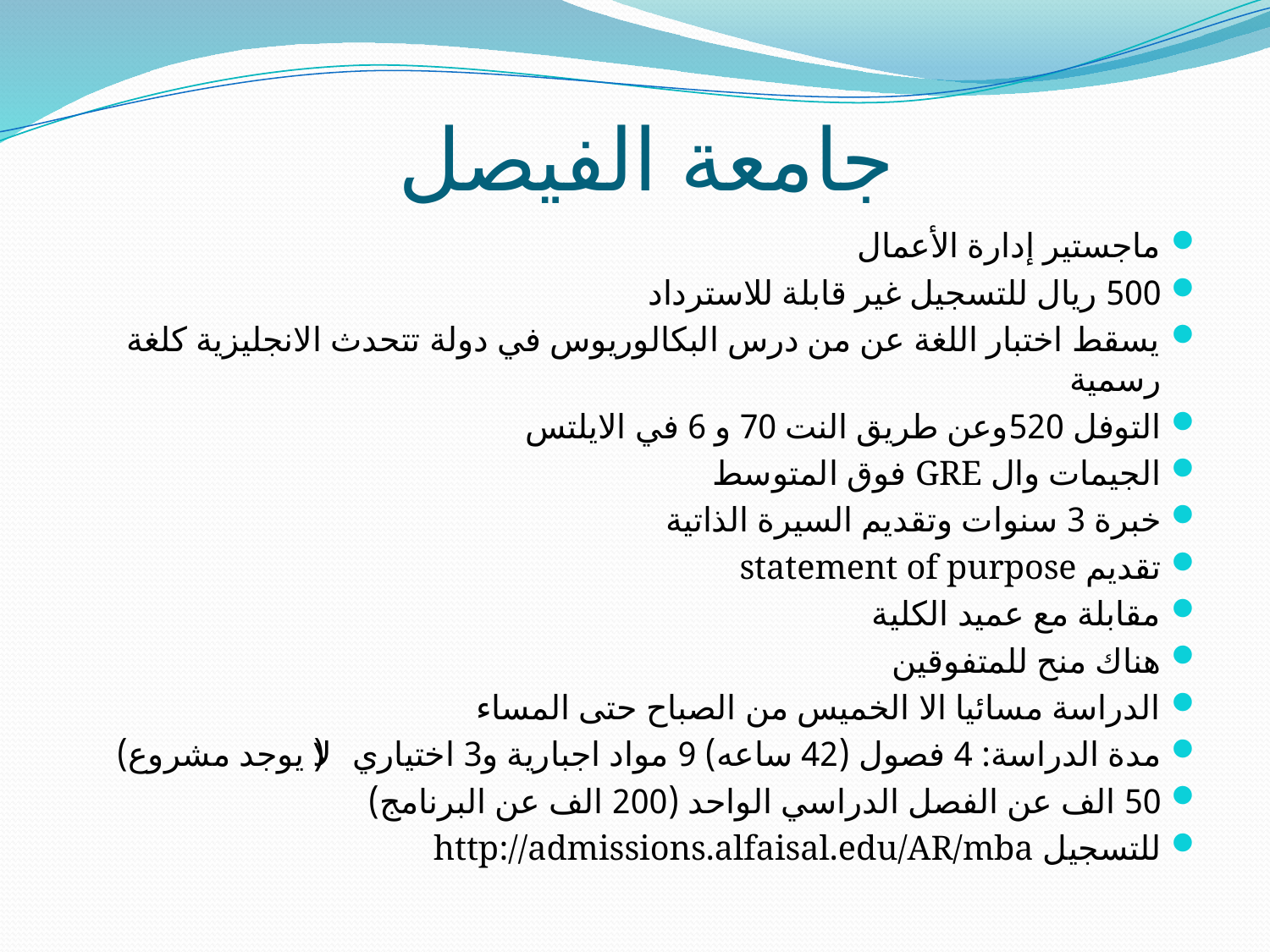

# جامعة الفيصل
ماجستير إدارة الأعمال
500 ريال للتسجيل غير قابلة للاسترداد
يسقط اختبار اللغة عن من درس البكالوريوس في دولة تتحدث الانجليزية كلغة رسمية
التوفل 520وعن طريق النت 70 و 6 في الايلتس
الجيمات وال GRE فوق المتوسط
خبرة 3 سنوات وتقديم السيرة الذاتية
تقديم statement of purpose
مقابلة مع عميد الكلية
هناك منح للمتفوقين
الدراسة مسائيا الا الخميس من الصباح حتى المساء
مدة الدراسة: 4 فصول (42 ساعه) 9 مواد اجبارية و3 اختياري (لا يوجد مشروع)
50 الف عن الفصل الدراسي الواحد (200 الف عن البرنامج)
للتسجيل http://admissions.alfaisal.edu/AR/mba